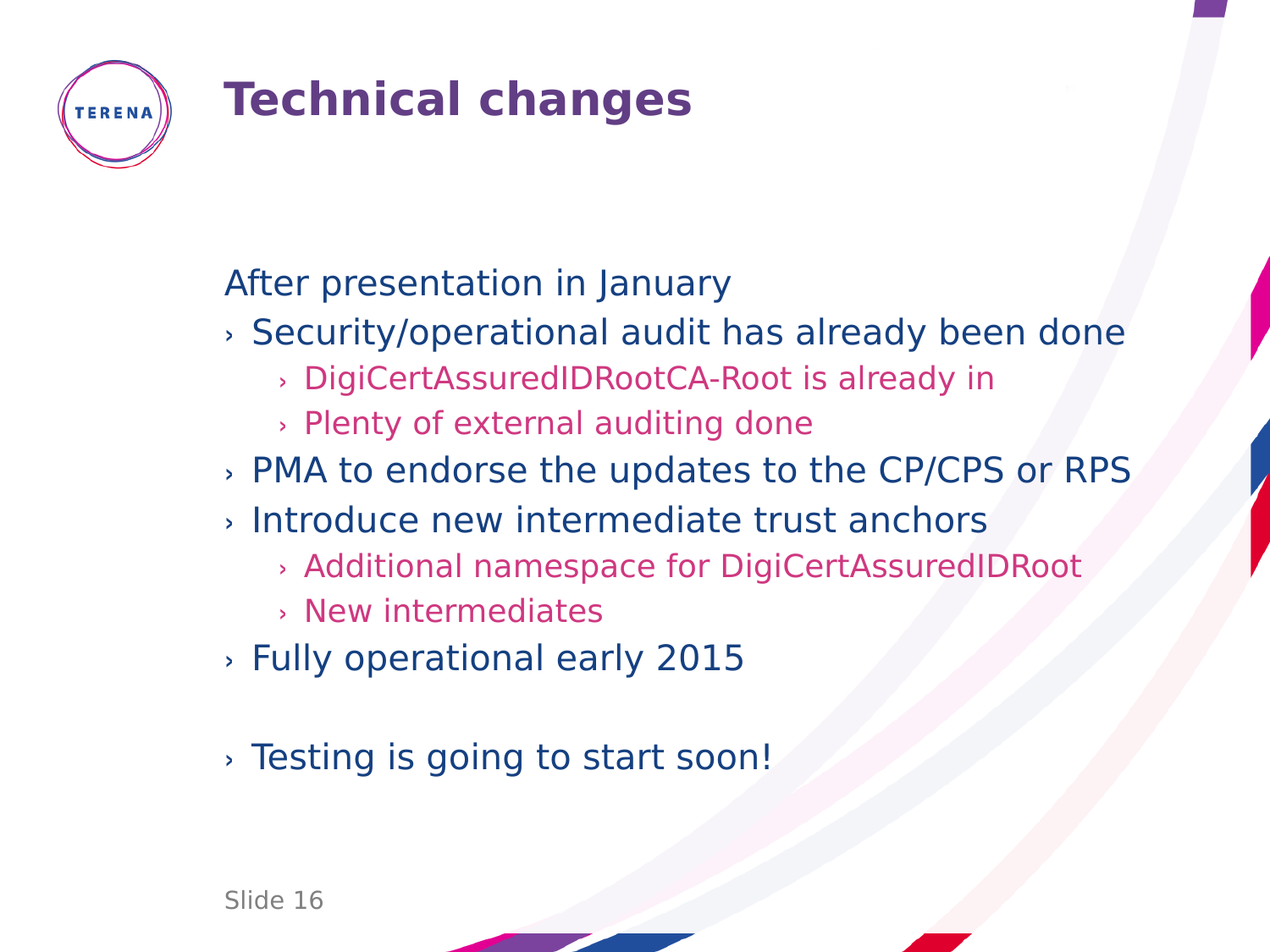

# Technical changes
After presentation in January
Security/operational audit has already been done
DigiCertAssuredIDRootCA-Root is already in
Plenty of external auditing done
PMA to endorse the updates to the CP/CPS or RPS
Introduce new intermediate trust anchors
Additional namespace for DigiCertAssuredIDRoot
New intermediates
Fully operational early 2015

Testing is going to start soon!
Slide 16